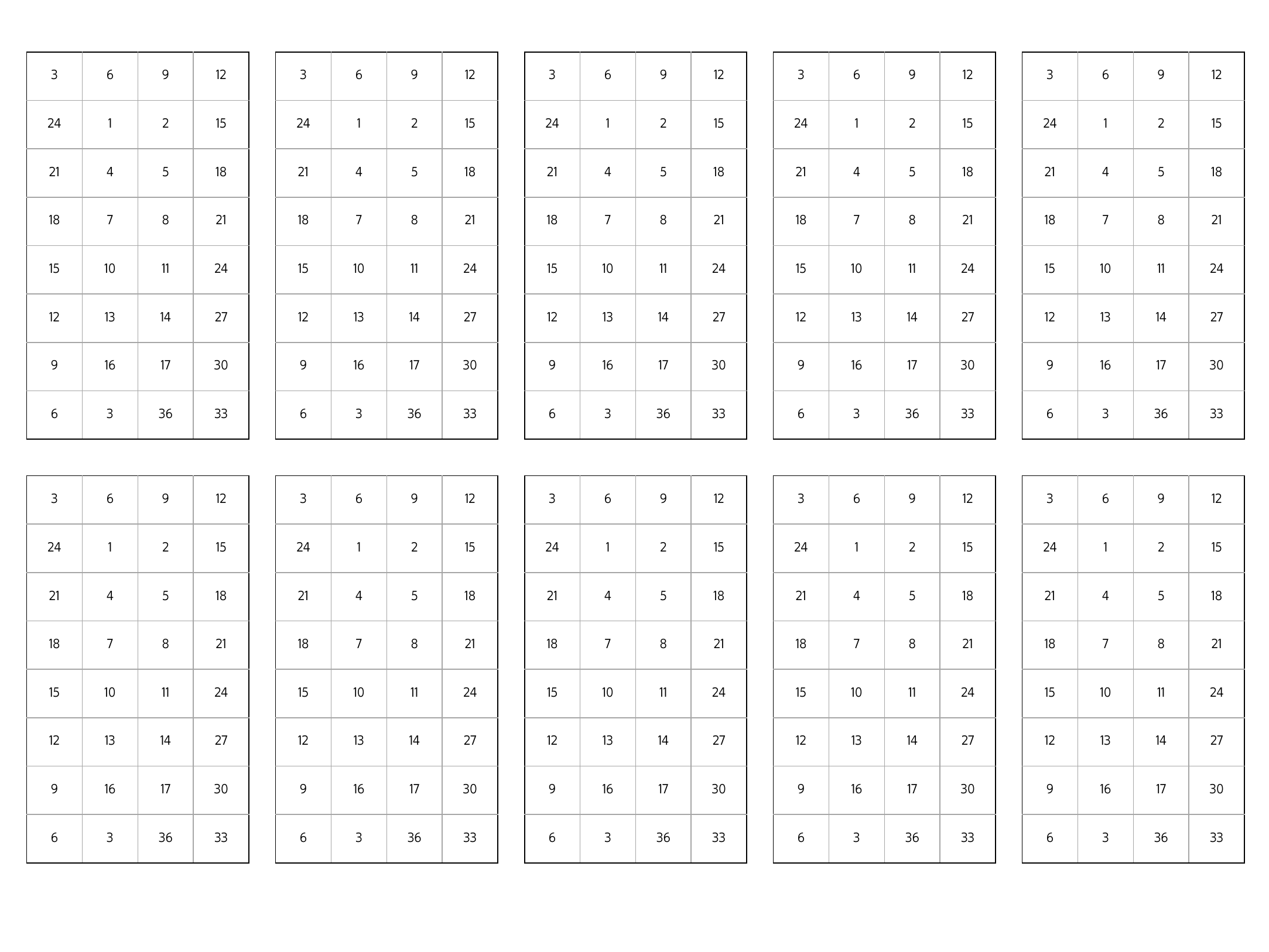

| 3 | 6 | 9 | 12 |
| --- | --- | --- | --- |
| 24 | 1 | 2 | 15 |
| 21 | 4 | 5 | 18 |
| 18 | 7 | 8 | 21 |
| 15 | 10 | 11 | 24 |
| 12 | 13 | 14 | 27 |
| 9 | 16 | 17 | 30 |
| 6 | 3 | 36 | 33 |
| 3 | 6 | 9 | 12 |
| --- | --- | --- | --- |
| 24 | 1 | 2 | 15 |
| 21 | 4 | 5 | 18 |
| 18 | 7 | 8 | 21 |
| 15 | 10 | 11 | 24 |
| 12 | 13 | 14 | 27 |
| 9 | 16 | 17 | 30 |
| 6 | 3 | 36 | 33 |
| 3 | 6 | 9 | 12 |
| --- | --- | --- | --- |
| 24 | 1 | 2 | 15 |
| 21 | 4 | 5 | 18 |
| 18 | 7 | 8 | 21 |
| 15 | 10 | 11 | 24 |
| 12 | 13 | 14 | 27 |
| 9 | 16 | 17 | 30 |
| 6 | 3 | 36 | 33 |
| 3 | 6 | 9 | 12 |
| --- | --- | --- | --- |
| 24 | 1 | 2 | 15 |
| 21 | 4 | 5 | 18 |
| 18 | 7 | 8 | 21 |
| 15 | 10 | 11 | 24 |
| 12 | 13 | 14 | 27 |
| 9 | 16 | 17 | 30 |
| 6 | 3 | 36 | 33 |
| 3 | 6 | 9 | 12 |
| --- | --- | --- | --- |
| 24 | 1 | 2 | 15 |
| 21 | 4 | 5 | 18 |
| 18 | 7 | 8 | 21 |
| 15 | 10 | 11 | 24 |
| 12 | 13 | 14 | 27 |
| 9 | 16 | 17 | 30 |
| 6 | 3 | 36 | 33 |
| 3 | 6 | 9 | 12 |
| --- | --- | --- | --- |
| 24 | 1 | 2 | 15 |
| 21 | 4 | 5 | 18 |
| 18 | 7 | 8 | 21 |
| 15 | 10 | 11 | 24 |
| 12 | 13 | 14 | 27 |
| 9 | 16 | 17 | 30 |
| 6 | 3 | 36 | 33 |
| 3 | 6 | 9 | 12 |
| --- | --- | --- | --- |
| 24 | 1 | 2 | 15 |
| 21 | 4 | 5 | 18 |
| 18 | 7 | 8 | 21 |
| 15 | 10 | 11 | 24 |
| 12 | 13 | 14 | 27 |
| 9 | 16 | 17 | 30 |
| 6 | 3 | 36 | 33 |
| 3 | 6 | 9 | 12 |
| --- | --- | --- | --- |
| 24 | 1 | 2 | 15 |
| 21 | 4 | 5 | 18 |
| 18 | 7 | 8 | 21 |
| 15 | 10 | 11 | 24 |
| 12 | 13 | 14 | 27 |
| 9 | 16 | 17 | 30 |
| 6 | 3 | 36 | 33 |
| 3 | 6 | 9 | 12 |
| --- | --- | --- | --- |
| 24 | 1 | 2 | 15 |
| 21 | 4 | 5 | 18 |
| 18 | 7 | 8 | 21 |
| 15 | 10 | 11 | 24 |
| 12 | 13 | 14 | 27 |
| 9 | 16 | 17 | 30 |
| 6 | 3 | 36 | 33 |
| 3 | 6 | 9 | 12 |
| --- | --- | --- | --- |
| 24 | 1 | 2 | 15 |
| 21 | 4 | 5 | 18 |
| 18 | 7 | 8 | 21 |
| 15 | 10 | 11 | 24 |
| 12 | 13 | 14 | 27 |
| 9 | 16 | 17 | 30 |
| 6 | 3 | 36 | 33 |